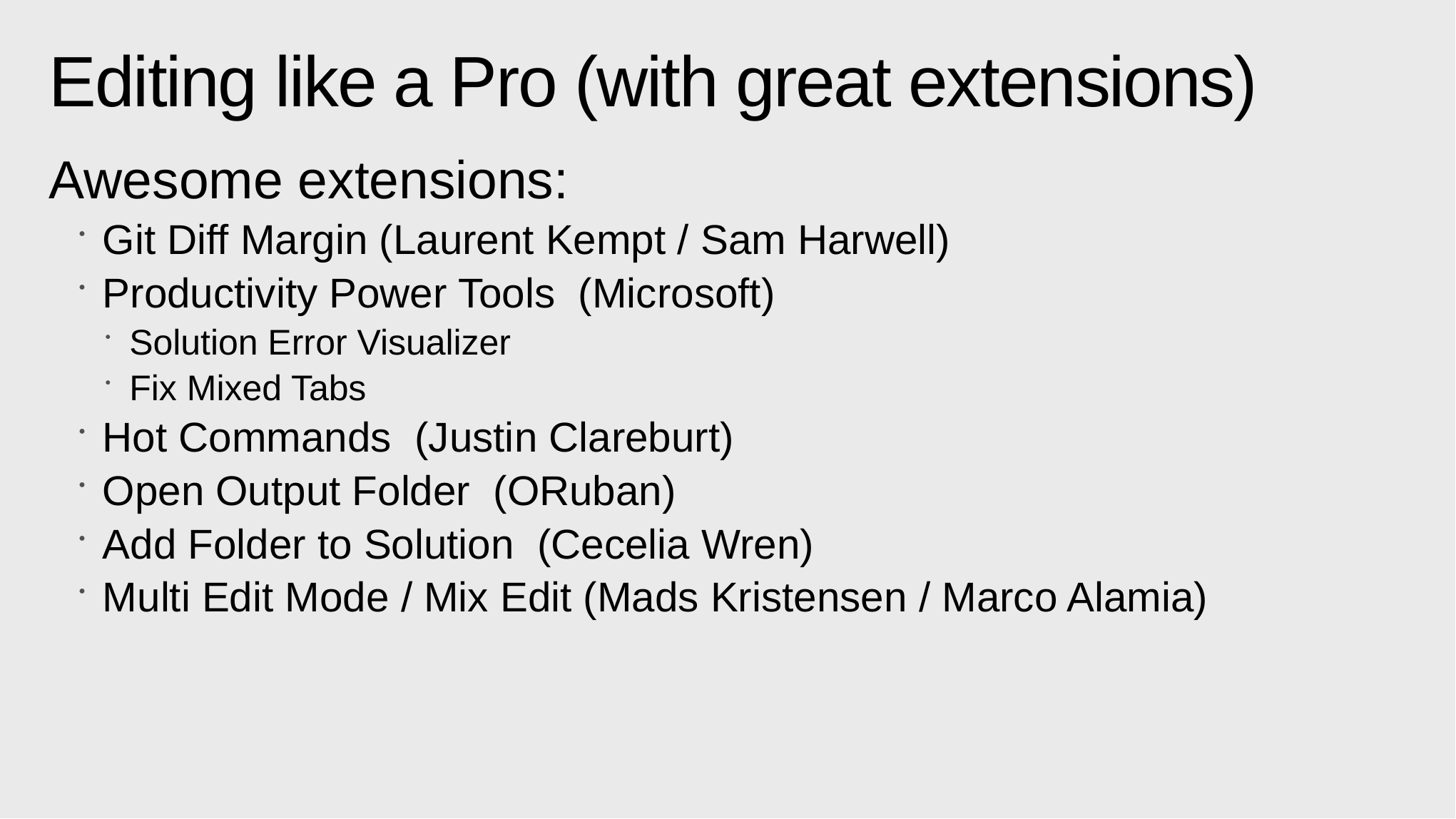

# Editing like a Pro (with great extensions)
Awesome extensions:
Git Diff Margin (Laurent Kempt / Sam Harwell)
Productivity Power Tools  (Microsoft)
Solution Error Visualizer
Fix Mixed Tabs
Hot Commands  (Justin Clareburt)
Open Output Folder  (ORuban)
Add Folder to Solution  (Cecelia Wren)
Multi Edit Mode / Mix Edit (Mads Kristensen / Marco Alamia)